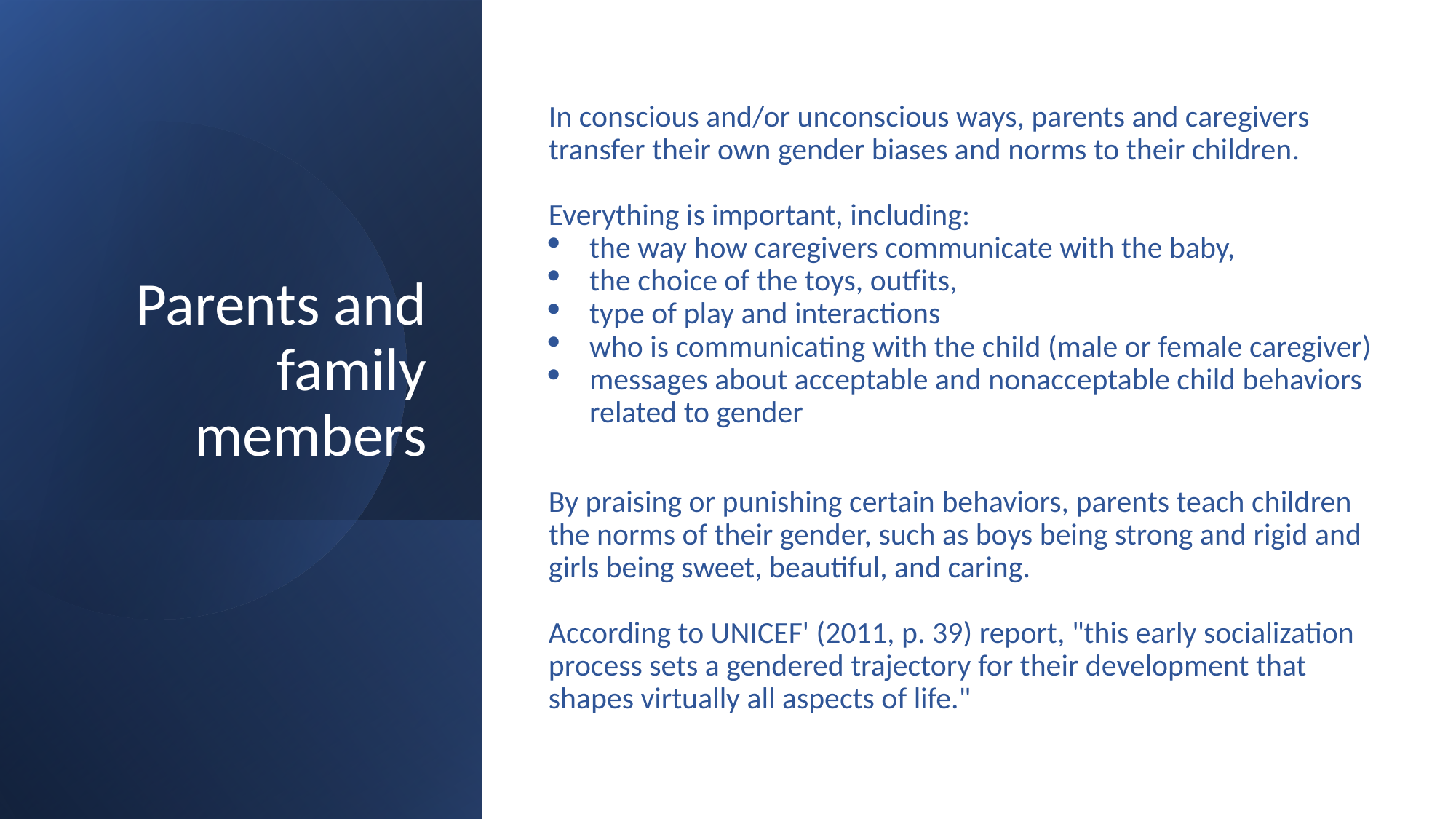

# Parents and family members
In conscious and/or unconscious ways, parents and caregivers transfer their own gender biases and norms to their children.

Everything is important, including:
the way how caregivers communicate with the baby,
the choice of the toys, outfits,
type of play and interactions
who is communicating with the child (male or female caregiver)
messages about acceptable and nonacceptable child behaviors related to gender

By praising or punishing certain behaviors, parents teach children the norms of their gender, such as boys being strong and rigid and girls being sweet, beautiful, and caring.

According to UNICEF' (2011, p. 39) report, "this early socialization process sets a gendered trajectory for their development that shapes virtually all aspects of life."